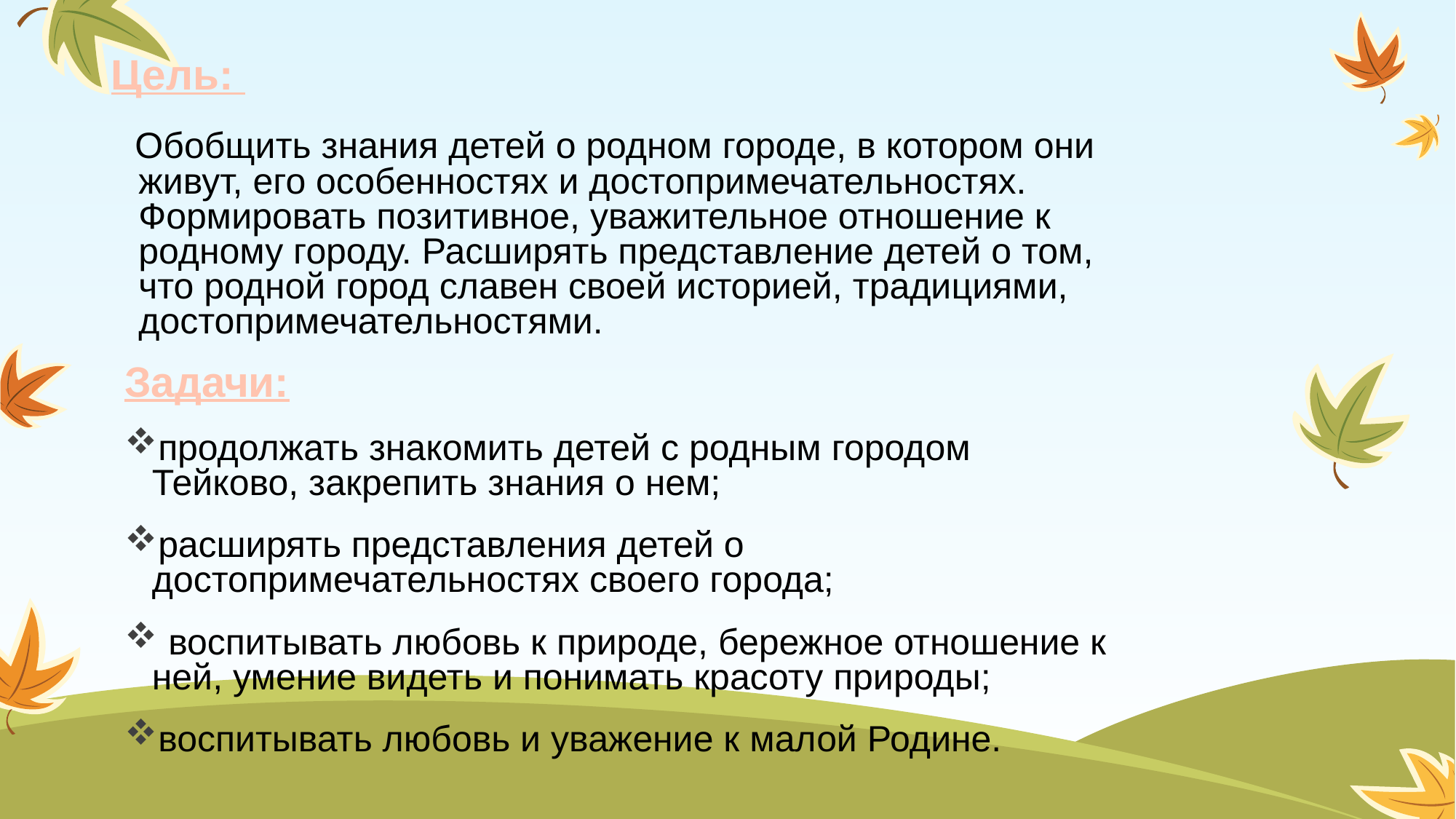

#
Цель:
  Обобщить знания детей о родном городе, в котором они живут, его особенностях и достопримечательностях.
Формировать позитивное, уважительное отношение к  родному городу. Расширять представление детей о том, что родной город славен своей историей, традициями, достопримечательностями.
Задачи:
продолжать знакомить детей с родным городом Тейково, закрепить знания о нем;
расширять представления детей о достопримечательностях своего города;
 воспитывать любовь к природе, бережное отношение к ней, умение видеть и понимать красоту природы;
воспитывать любовь и уважение к малой Родине.